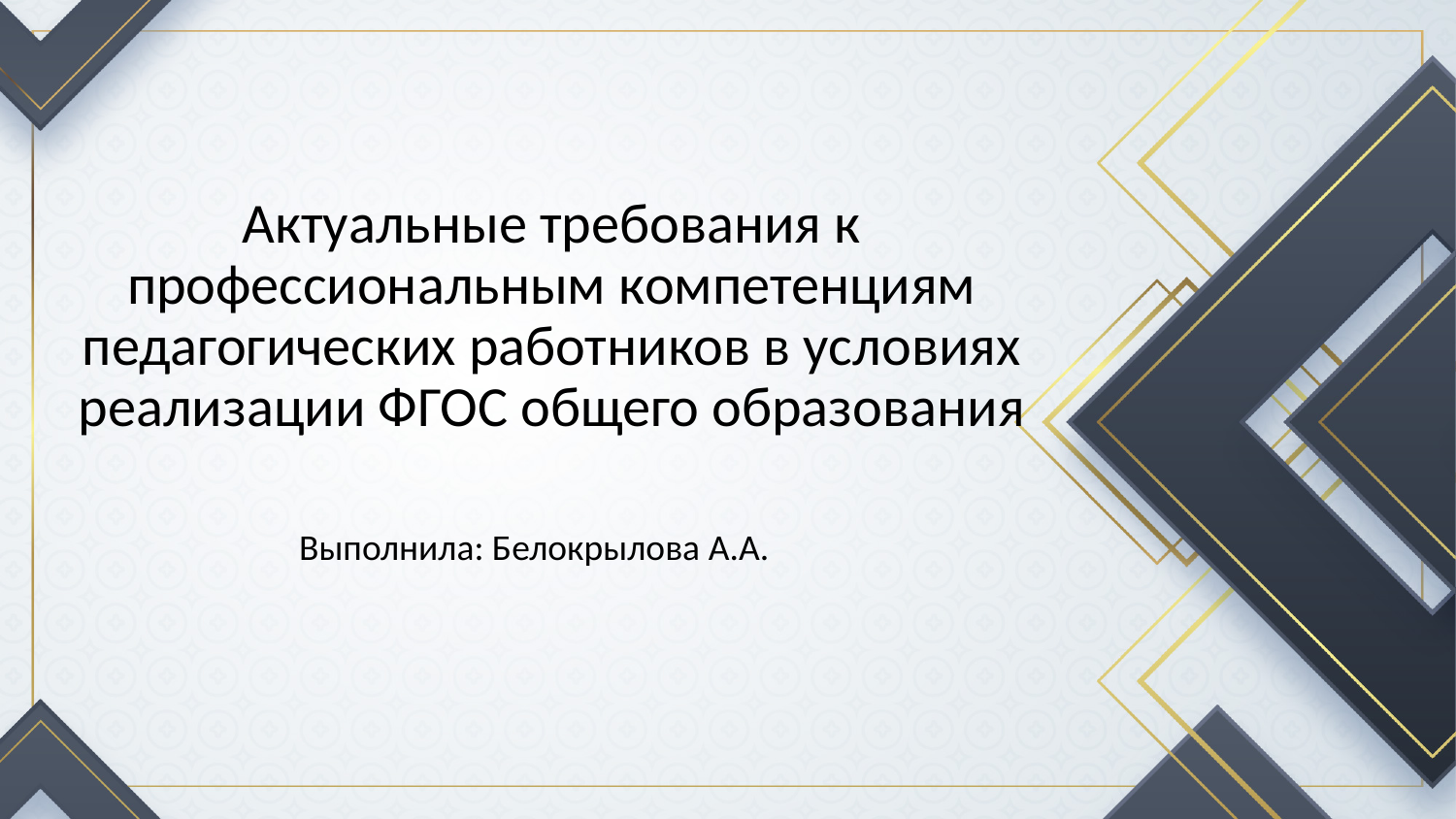

# Актуальные требования к профессиональным компетенциям педагогических работников в условиях реализации ФГОС общего образования
Выполнила: Белокрылова А.А.